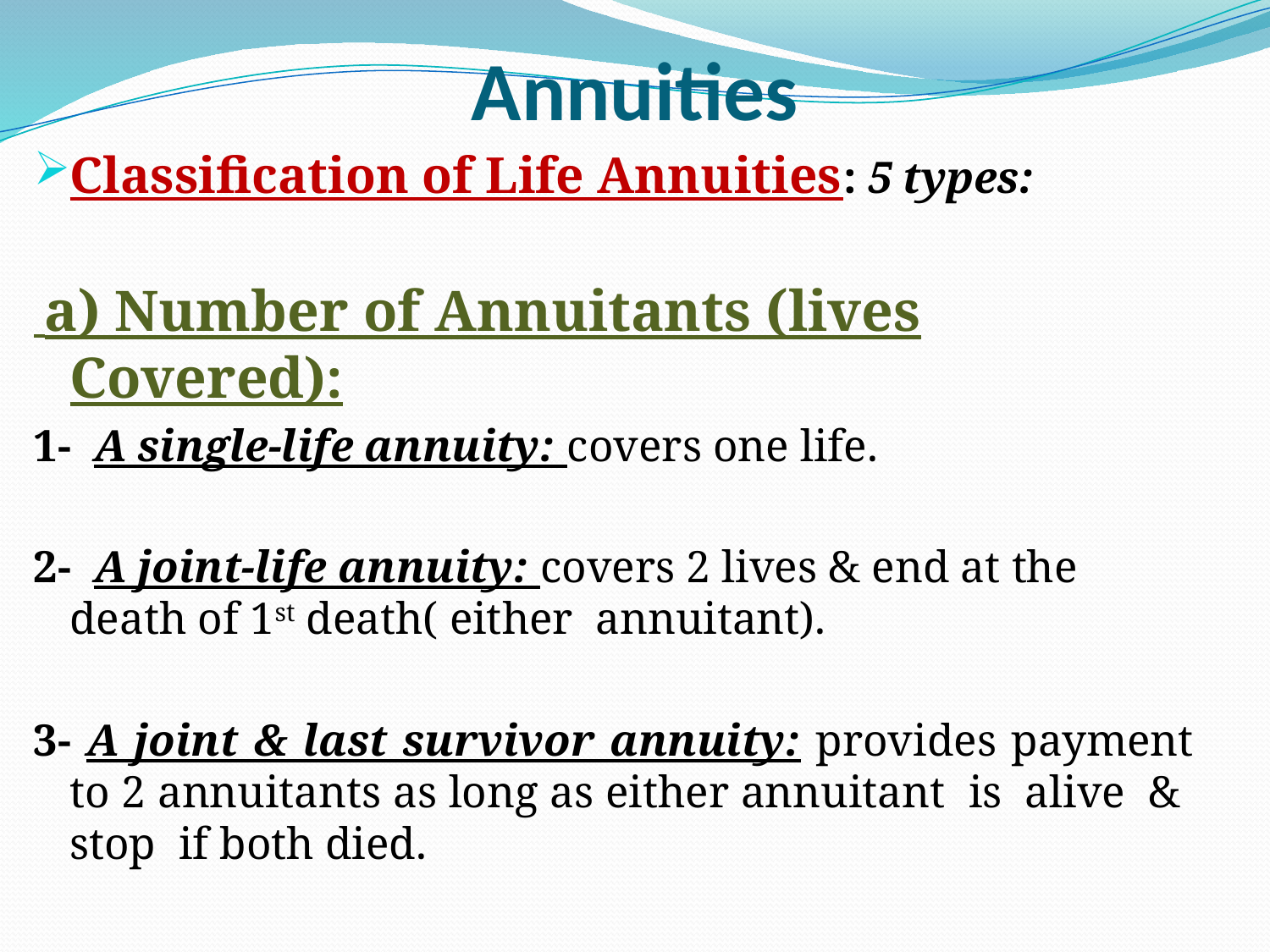

# Annuities
Classification of Life Annuities: 5 types:

 a) Number of Annuitants (lives Covered):
1-  A single-life annuity: covers one life.

2-  A joint-life annuity: covers 2 lives & end at the death of 1st death( either  annuitant).

3- A joint & last survivor annuity: provides payment to 2 annuitants as long as either annuitant  is  alive  &  stop  if both died.